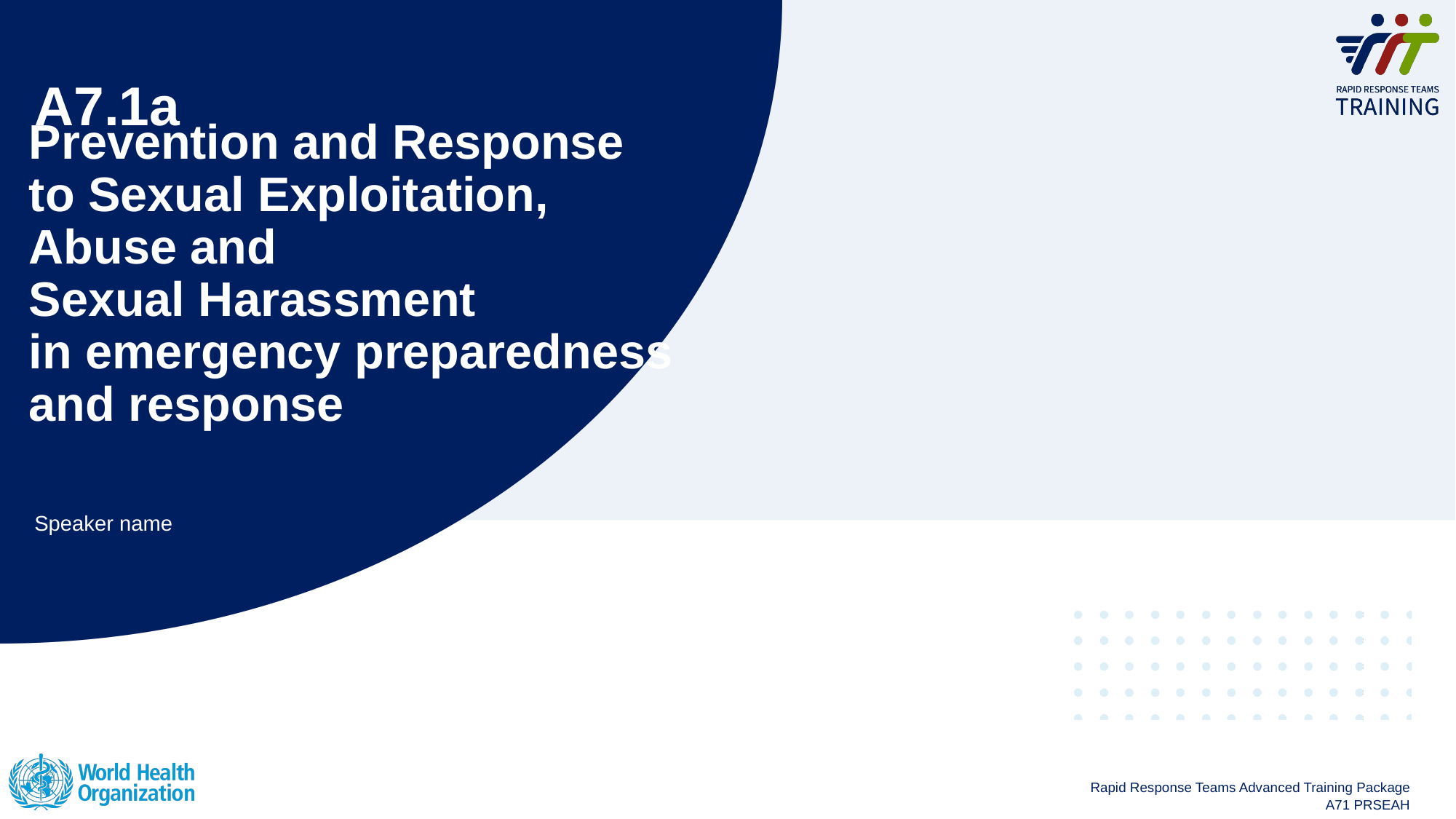

A7.1a
# Prevention and Response to Sexual Exploitation, Abuse and Sexual Harassment   in emergency preparedness  and response
Speaker name
1